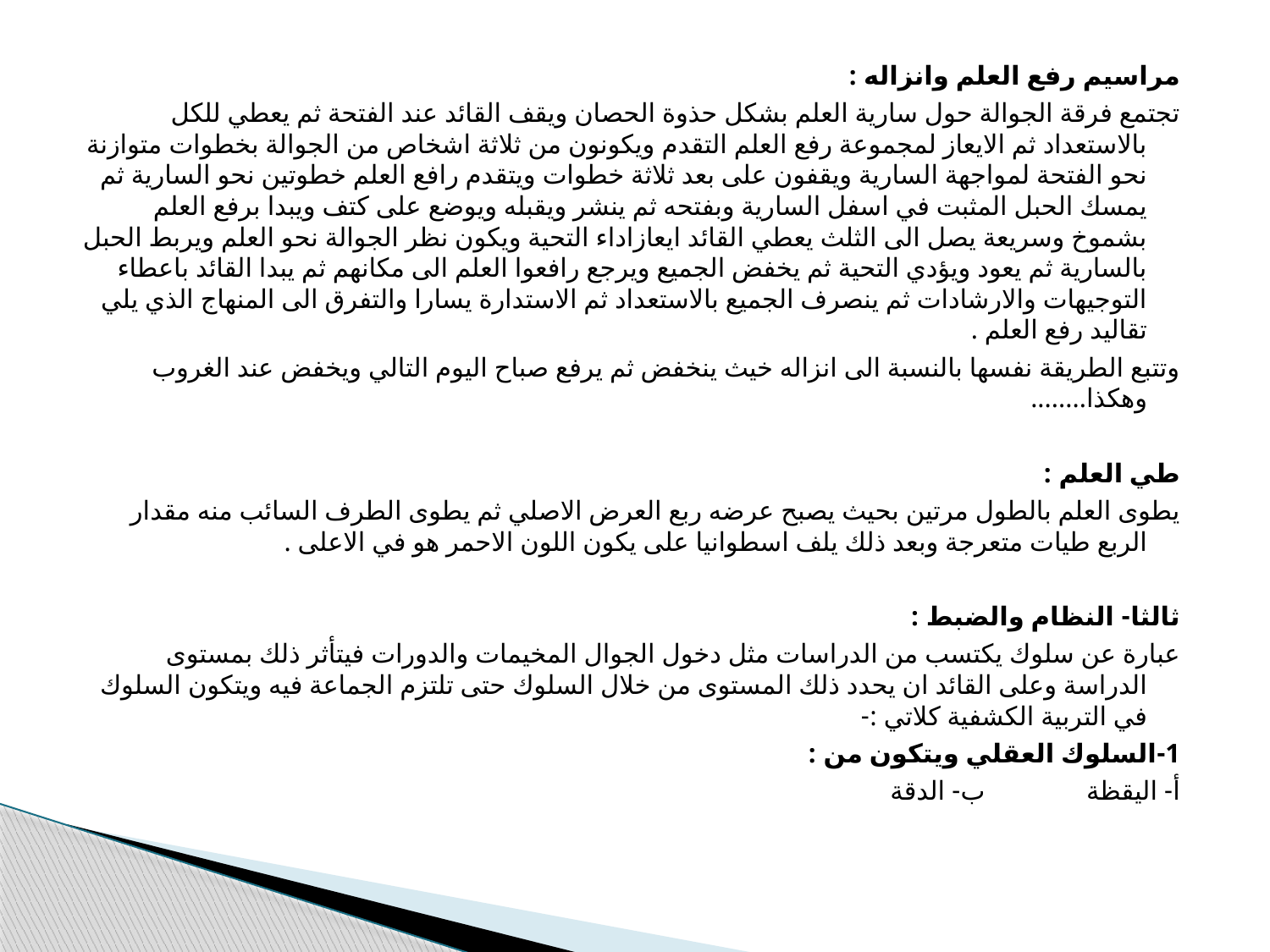

#
مراسيم رفع العلم وانزاله :
تجتمع فرقة الجوالة حول سارية العلم بشكل حذوة الحصان ويقف القائد عند الفتحة ثم يعطي للكل بالاستعداد ثم الايعاز لمجموعة رفع العلم التقدم ويكونون من ثلاثة اشخاص من الجوالة بخطوات متوازنة نحو الفتحة لمواجهة السارية ويقفون على بعد ثلاثة خطوات ويتقدم رافع العلم خطوتين نحو السارية ثم يمسك الحبل المثبت في اسفل السارية وبفتحه ثم ينشر ويقبله ويوضع على كتف ويبدا برفع العلم بشموخ وسريعة يصل الى الثلث يعطي القائد ايعازاداء التحية ويكون نظر الجوالة نحو العلم ويربط الحبل بالسارية ثم يعود ويؤدي التحية ثم يخفض الجميع ويرجع رافعوا العلم الى مكانهم ثم يبدا القائد باعطاء التوجيهات والارشادات ثم ينصرف الجميع بالاستعداد ثم الاستدارة يسارا والتفرق الى المنهاج الذي يلي تقاليد رفع العلم .
وتتبع الطريقة نفسها بالنسبة الى انزاله خيث ينخفض ثم يرفع صباح اليوم التالي ويخفض عند الغروب وهكذا........

طي العلم :
يطوى العلم بالطول مرتين بحيث يصبح عرضه ربع العرض الاصلي ثم يطوى الطرف السائب منه مقدار الربع طيات متعرجة وبعد ذلك يلف اسطوانيا على يكون اللون الاحمر هو في الاعلى .

ثالثا- النظام والضبط :
عبارة عن سلوك يكتسب من الدراسات مثل دخول الجوال المخيمات والدورات فيتأثر ذلك بمستوى الدراسة وعلى القائد ان يحدد ذلك المستوى من خلال السلوك حتى تلتزم الجماعة فيه ويتكون السلوك في التربية الكشفية كلاتي :-
1-السلوك العقلي ويتكون من :
أ- اليقظة               ب- الدقة